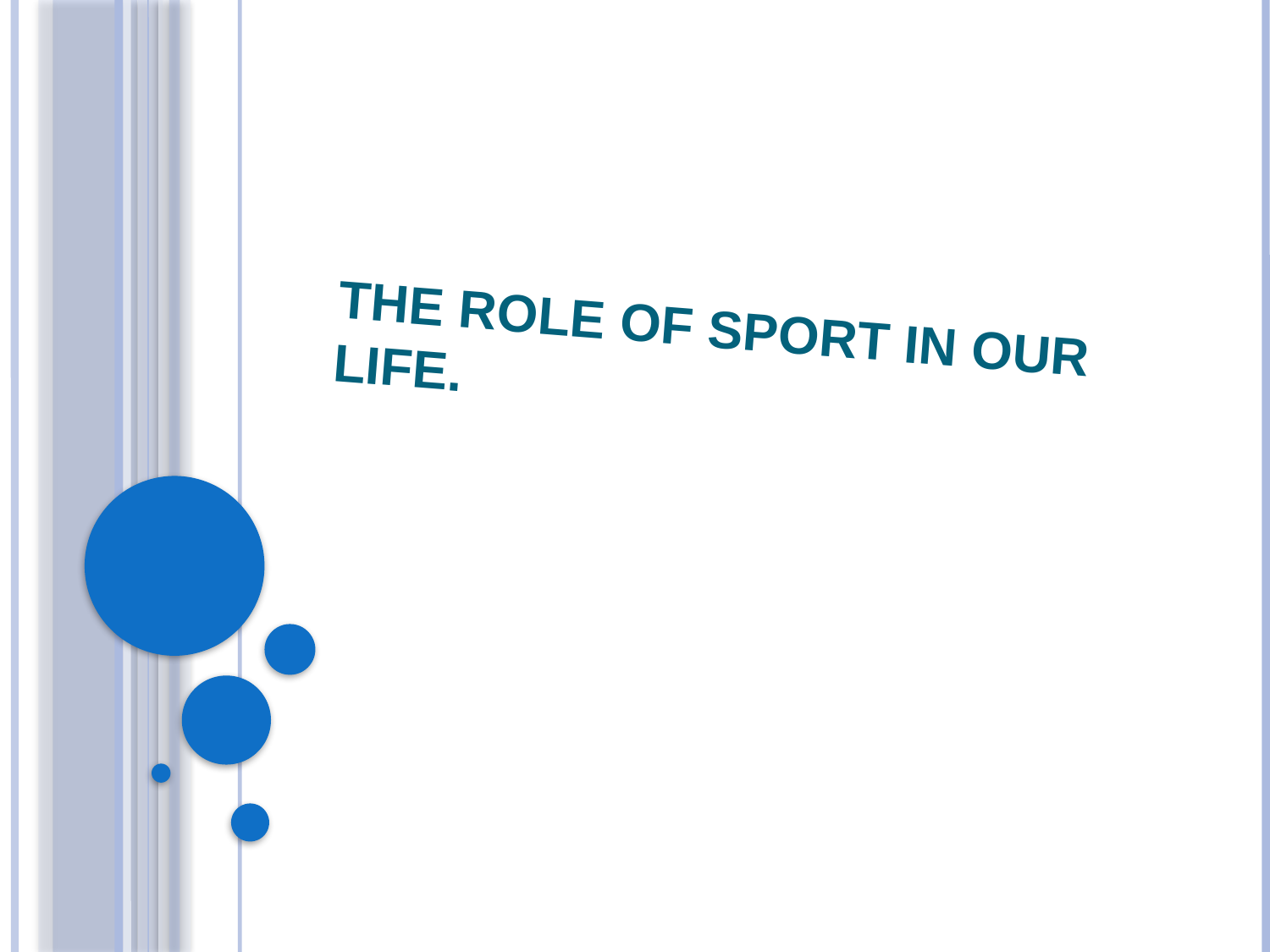

# The role of sport in our life.